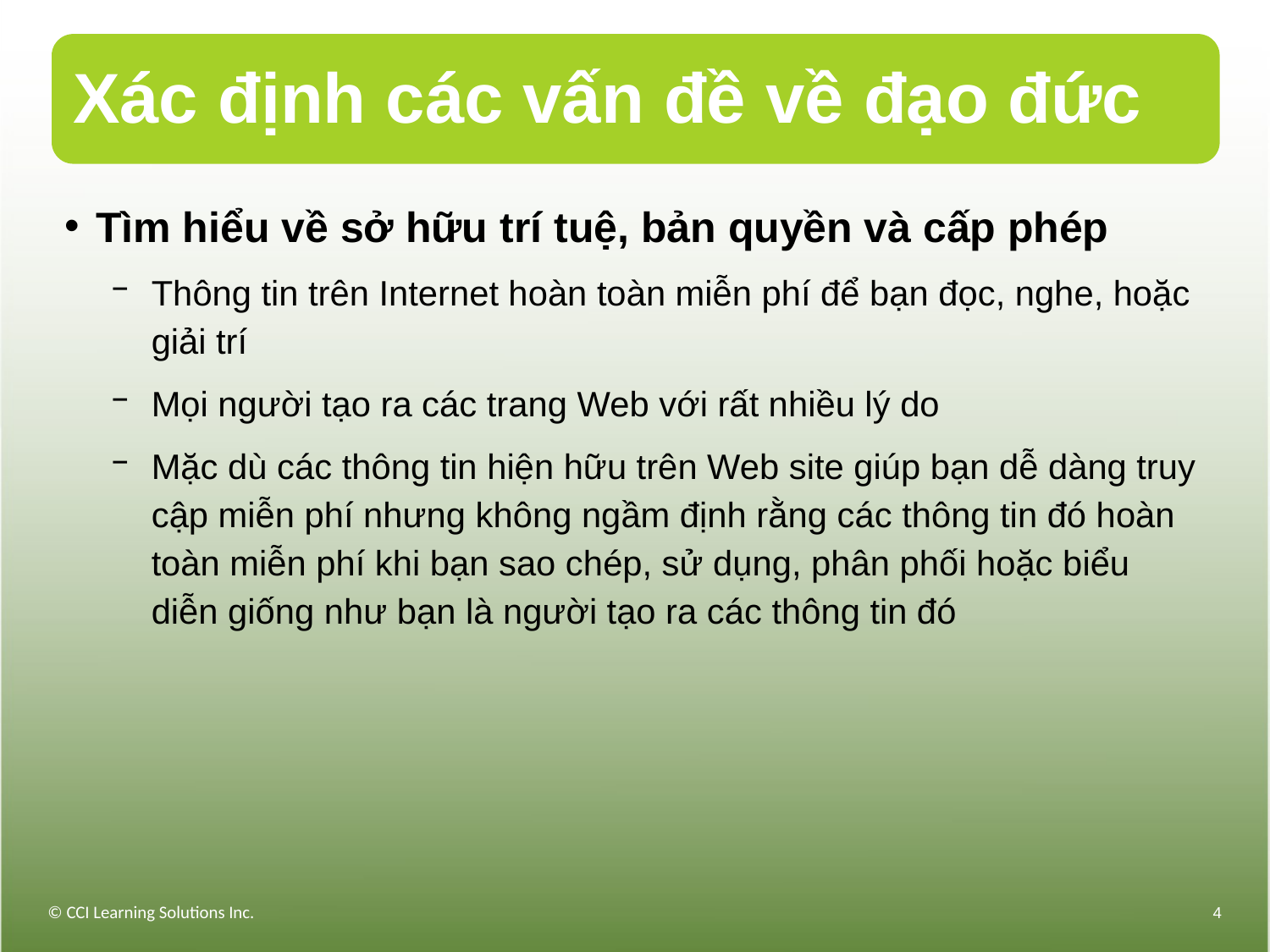

# Xác định các vấn đề về đạo đức
Tìm hiểu về sở hữu trí tuệ, bản quyền và cấp phép
Thông tin trên Internet hoàn toàn miễn phí để bạn đọc, nghe, hoặc giải trí
Mọi người tạo ra các trang Web với rất nhiều lý do
Mặc dù các thông tin hiện hữu trên Web site giúp bạn dễ dàng truy cập miễn phí nhưng không ngầm định rằng các thông tin đó hoàn toàn miễn phí khi bạn sao chép, sử dụng, phân phối hoặc biểu diễn giống như bạn là người tạo ra các thông tin đó
© CCI Learning Solutions Inc.
4